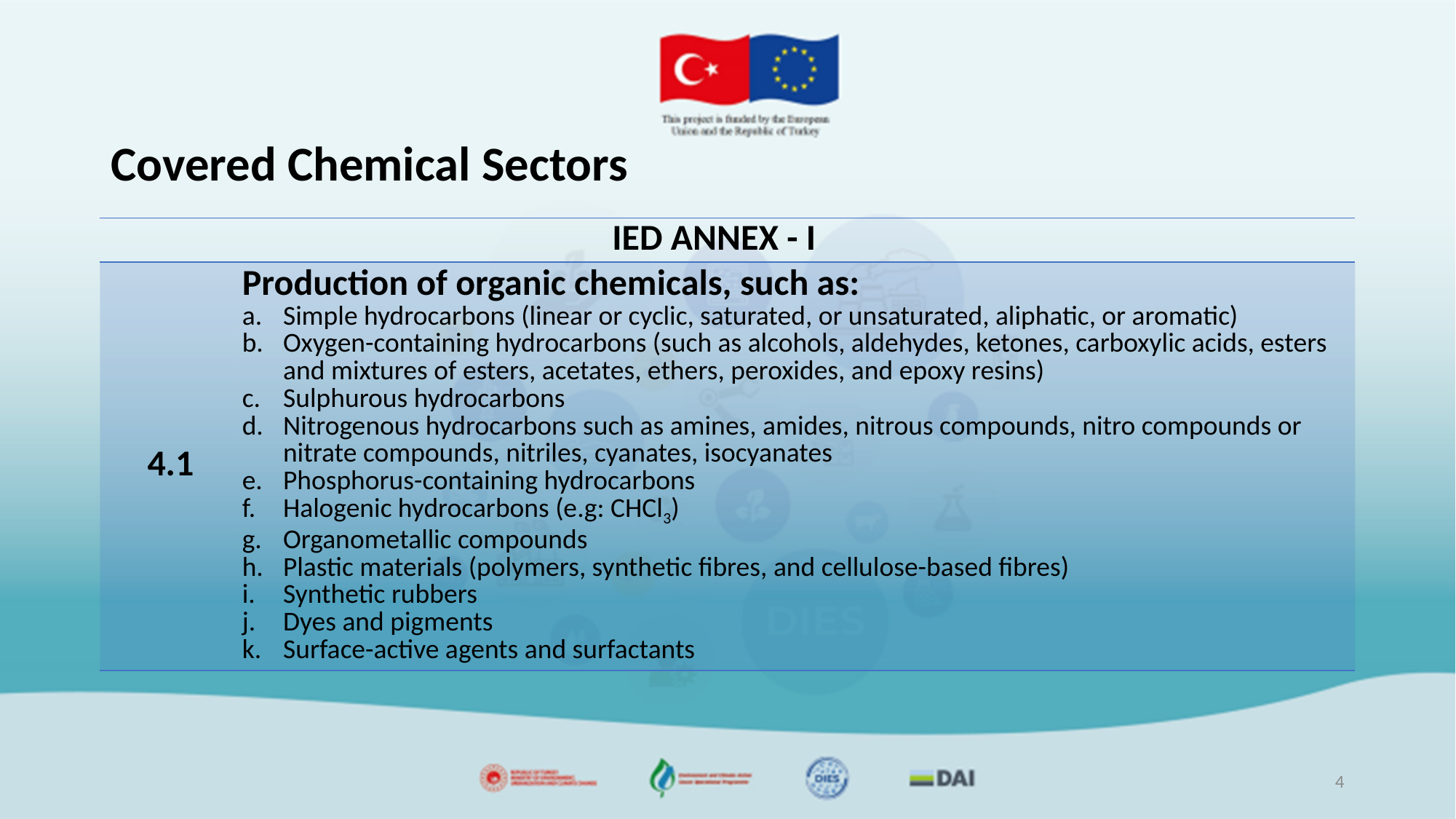

# Covered Chemical Sectors
| IED ANNEX - I |  |
| --- | --- |
| 4.1 | Production of organic chemicals, such as: Simple hydrocarbons (linear or cyclic, saturated, or unsaturated, aliphatic, or aromatic) Oxygen-containing hydrocarbons (such as alcohols, aldehydes, ketones, carboxylic acids, esters and mixtures of esters, acetates, ethers, peroxides, and epoxy resins) Sulphurous hydrocarbons Nitrogenous hydrocarbons such as amines, amides, nitrous compounds, nitro compounds or nitrate compounds, nitriles, cyanates, isocyanates Phosphorus-containing hydrocarbons Halogenic hydrocarbons (e.g: CHCl3) Organometallic compounds Plastic materials (polymers, synthetic fibres, and cellulose-based fibres) Synthetic rubbers Dyes and pigments Surface-active agents and surfactants |
4